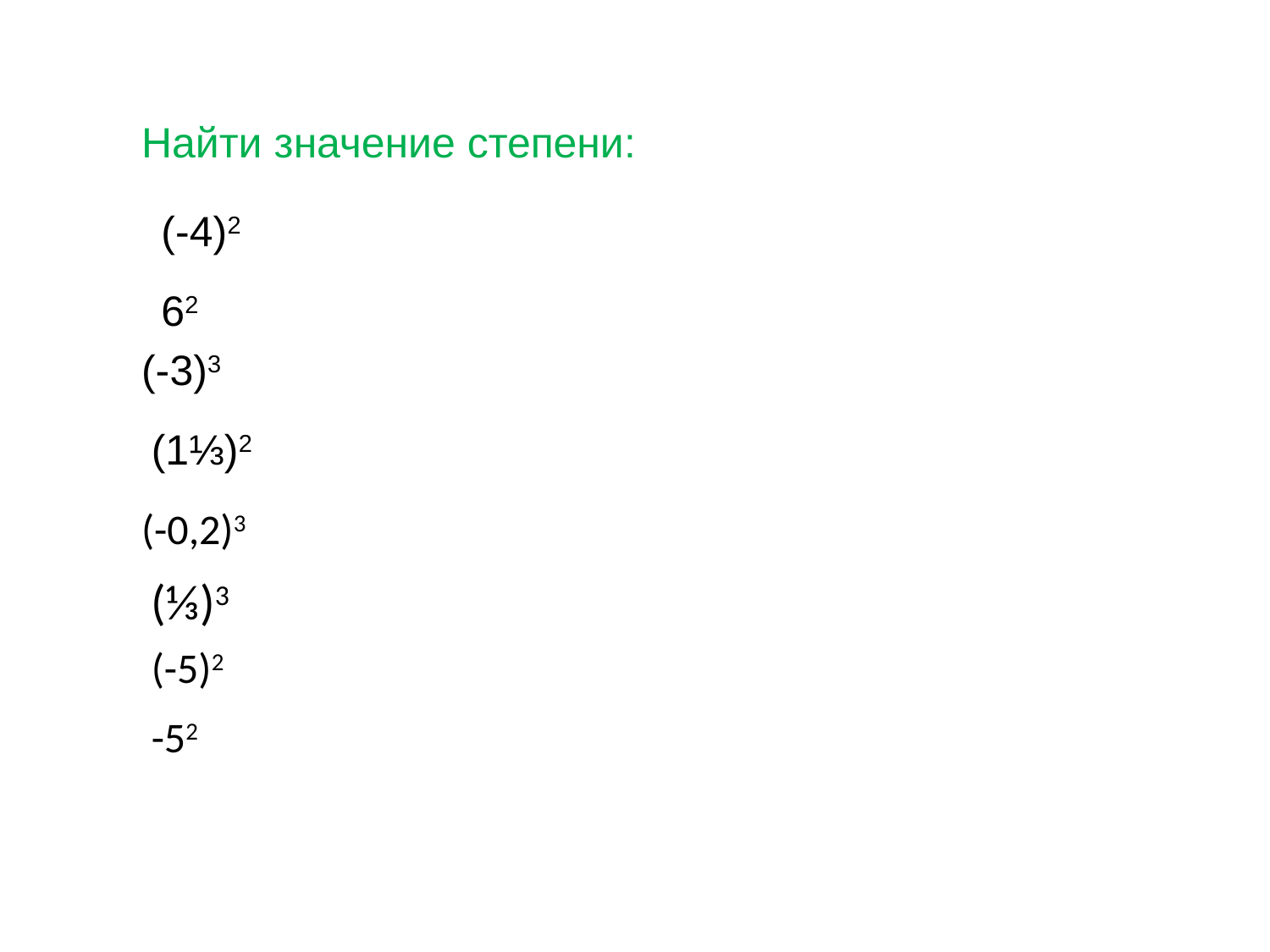

Найти значение степени:
(-4)2
62
(-3)3
(1⅓)2
(-0,2)3
(⅓)3
(-5)2
-52